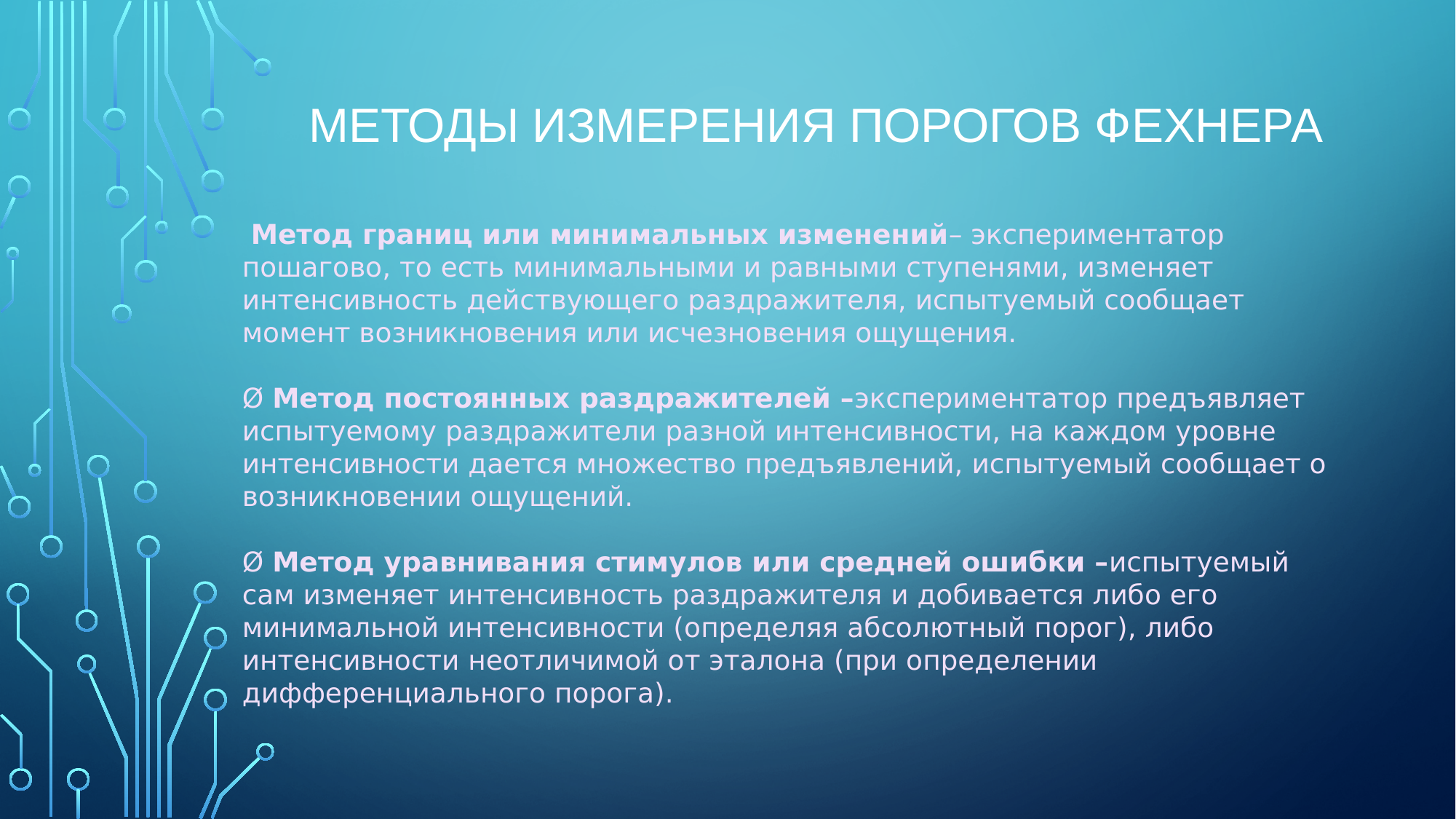

# Методы измерения порогов ФЕХНЕРА
 Метод границ или минимальных изменений– экспериментатор пошагово, то есть минимальными и равными ступенями, изменяет интенсивность действующего раздражителя, испытуемый сообщает момент возникновения или исчезновения ощущения.

Ø Метод постоянных раздражителей –экспериментатор предъявляет испытуемому раздражители разной интенсивности, на каждом уровне интенсивности дается множество предъявлений, испытуемый сообщает о возникновении ощущений.

Ø Метод уравнивания стимулов или средней ошибки –испытуемый сам изменяет интенсивность раздражителя и добивается либо его минимальной интенсивности (определяя абсолютный порог), либо интенсивности неотличимой от эталона (при определении дифференциального порога).